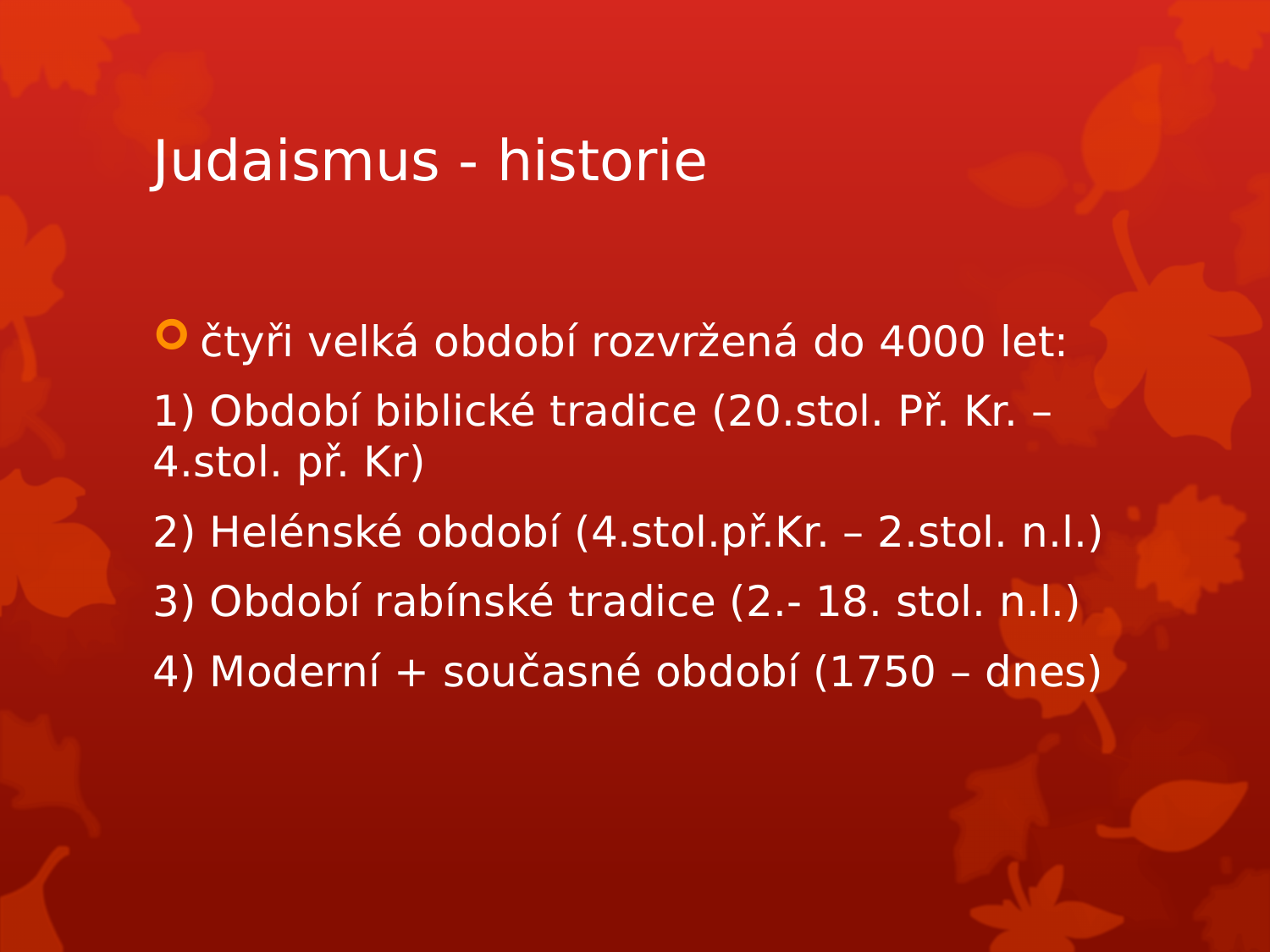

# Judaismus - historie
čtyři velká období rozvržená do 4000 let:
1) Období biblické tradice (20.stol. Př. Kr. – 4.stol. př. Kr)
2) Helénské období (4.stol.př.Kr. – 2.stol. n.l.)
3) Období rabínské tradice (2.- 18. stol. n.l.)
4) Moderní + současné období (1750 – dnes)